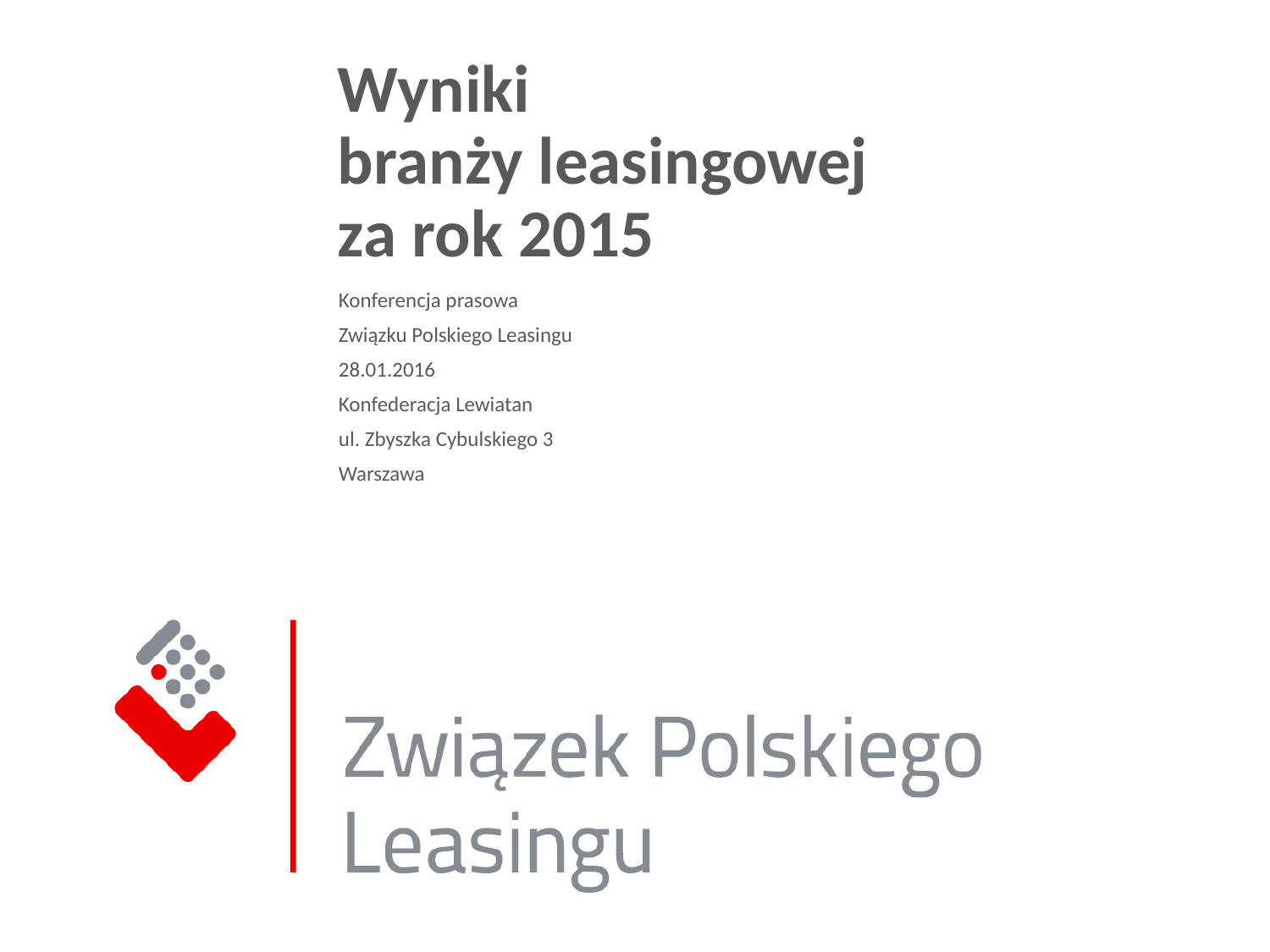

# Wyniki branży leasingowej za rok 2015
Konferencja prasowa
Związku Polskiego Leasingu
28.01.2016
Konfederacja Lewiatan
ul. Zbyszka Cybulskiego 3
Warszawa